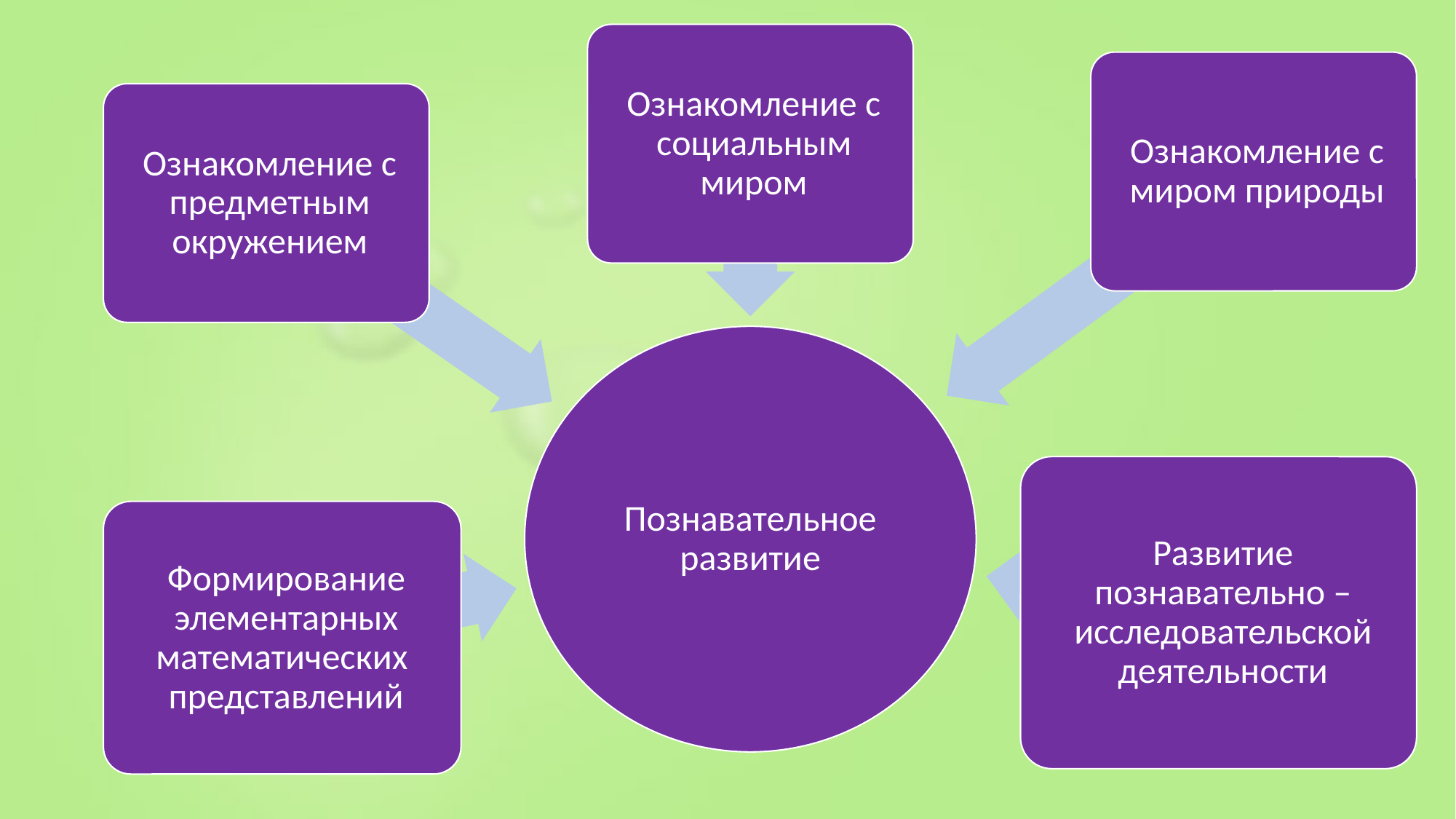

Познавательное развитие
Формирование элементарных математических  представлений
Ознакомление с предметным окружением
Ознакомление с социальным миром
Ознакомление с миром природы
Развитие познавательно – исследовательской деятельности